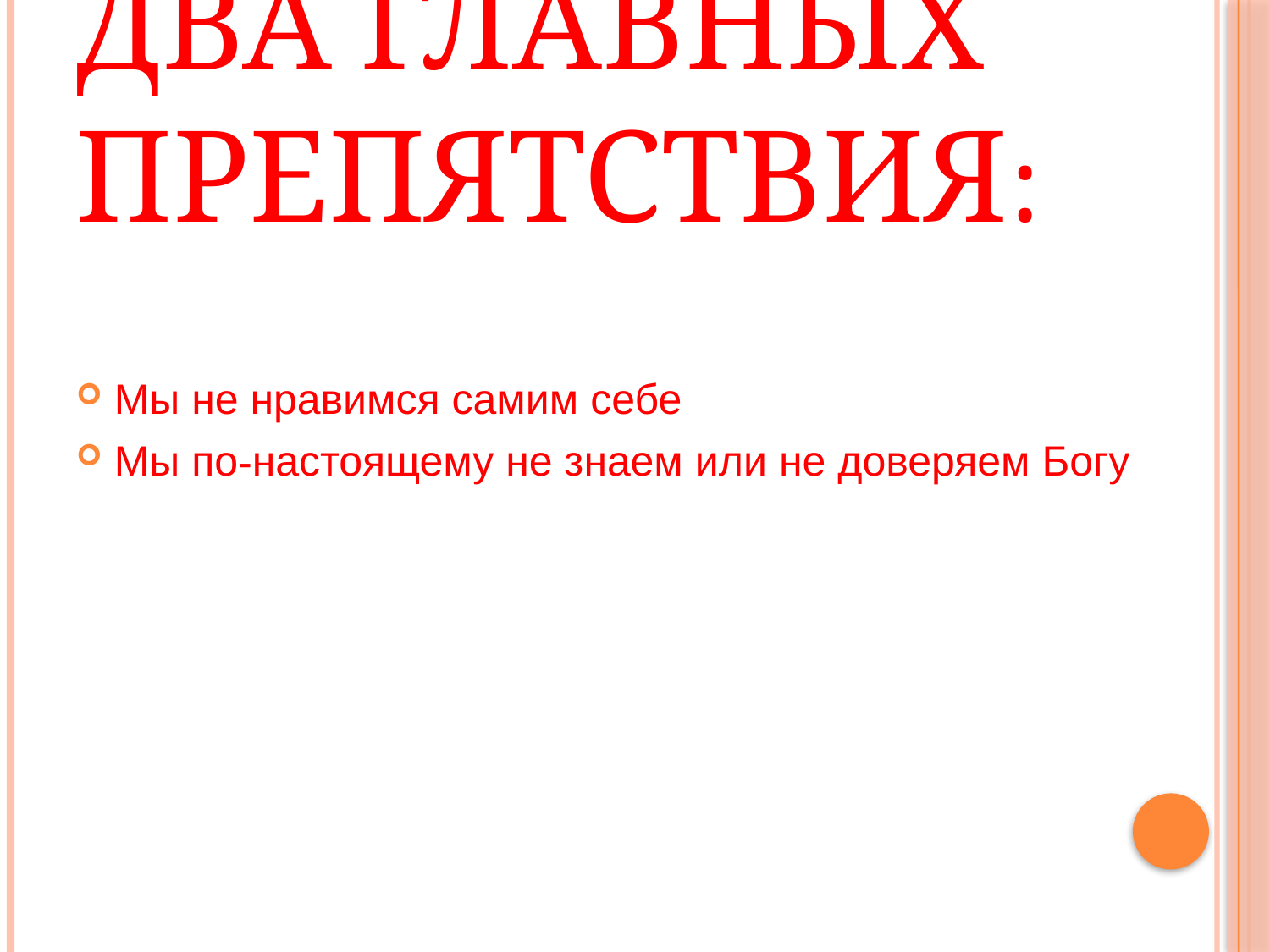

# Два главных препятствия:
Мы не нравимся самим себе
Мы по-настоящему не знаем или не доверяем Богу